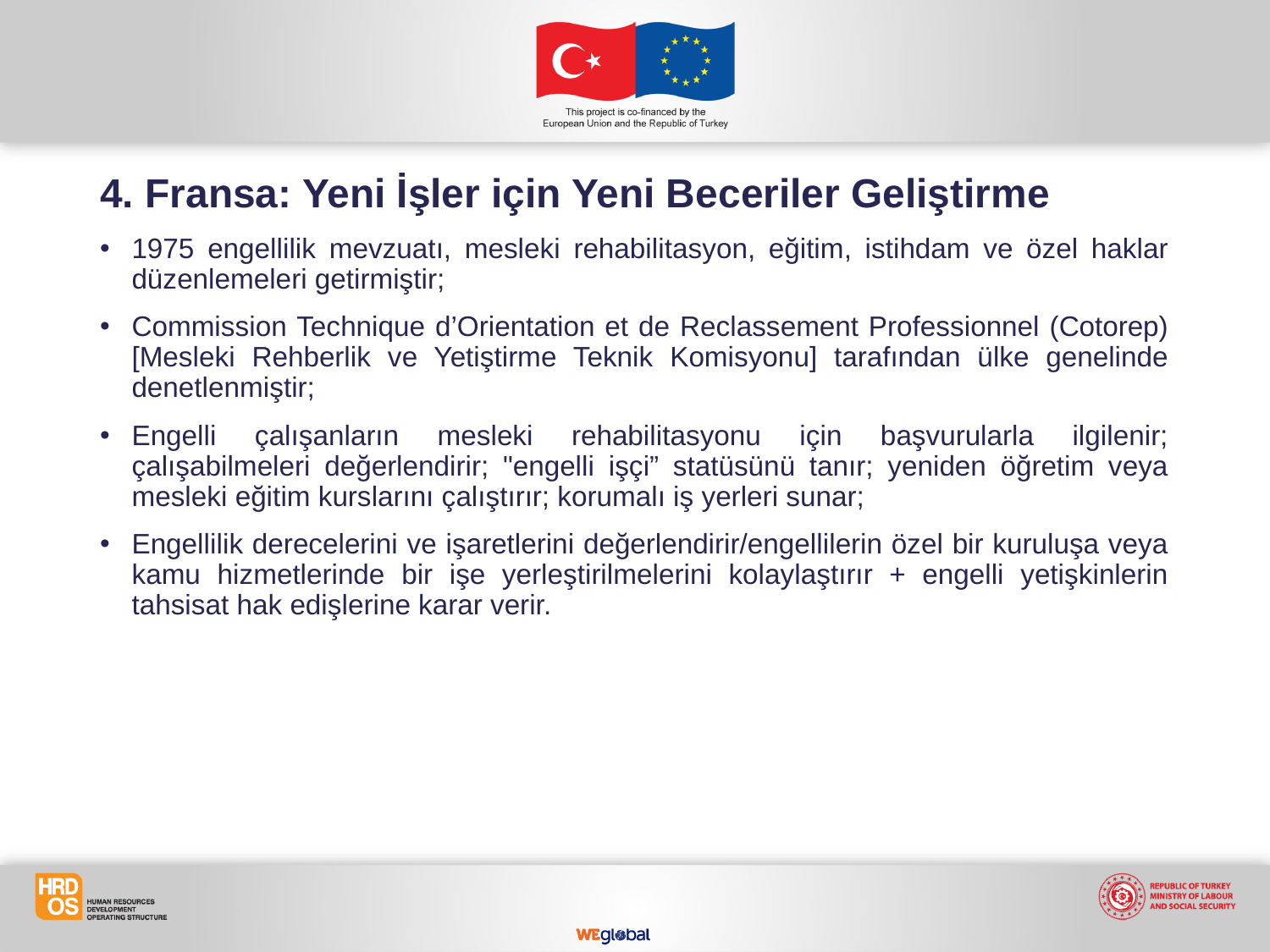

4. Fransa: Yeni İşler için Yeni Beceriler Geliştirme
1975 engellilik mevzuatı, mesleki rehabilitasyon, eğitim, istihdam ve özel haklar düzenlemeleri getirmiştir;
Commission Technique d’Orientation et de Reclassement Professionnel (Cotorep) [Mesleki Rehberlik ve Yetiştirme Teknik Komisyonu] tarafından ülke genelinde denetlenmiştir;
Engelli çalışanların mesleki rehabilitasyonu için başvurularla ilgilenir; çalışabilmeleri değerlendirir; "engelli işçi” statüsünü tanır; yeniden öğretim veya mesleki eğitim kurslarını çalıştırır; korumalı iş yerleri sunar;
Engellilik derecelerini ve işaretlerini değerlendirir/engellilerin özel bir kuruluşa veya kamu hizmetlerinde bir işe yerleştirilmelerini kolaylaştırır + engelli yetişkinlerin tahsisat hak edişlerine karar verir.